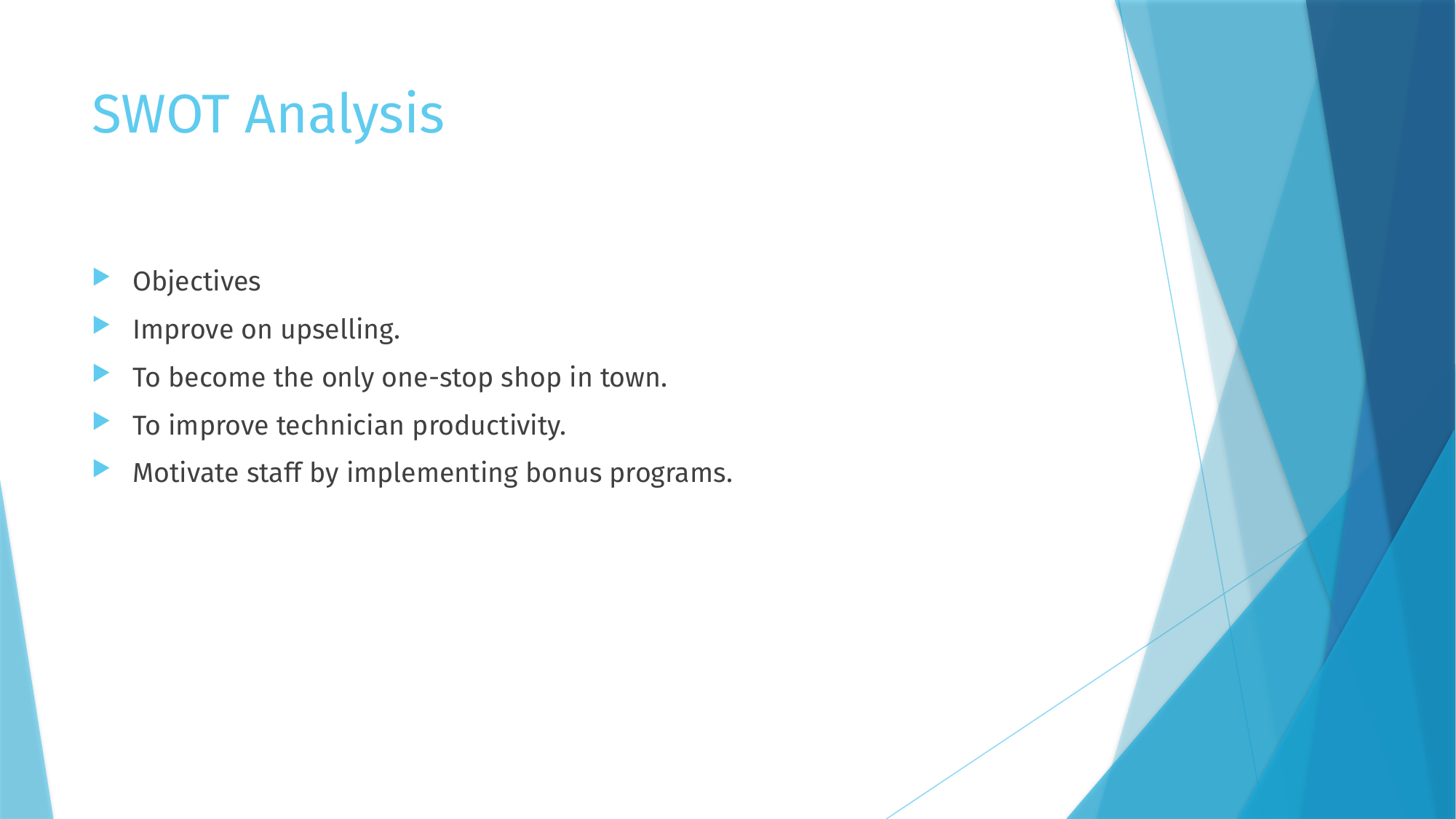

# SWOT Analysis
Objectives
Improve on upselling.
To become the only one-stop shop in town.
To improve technician productivity.
Motivate staff by implementing bonus programs.